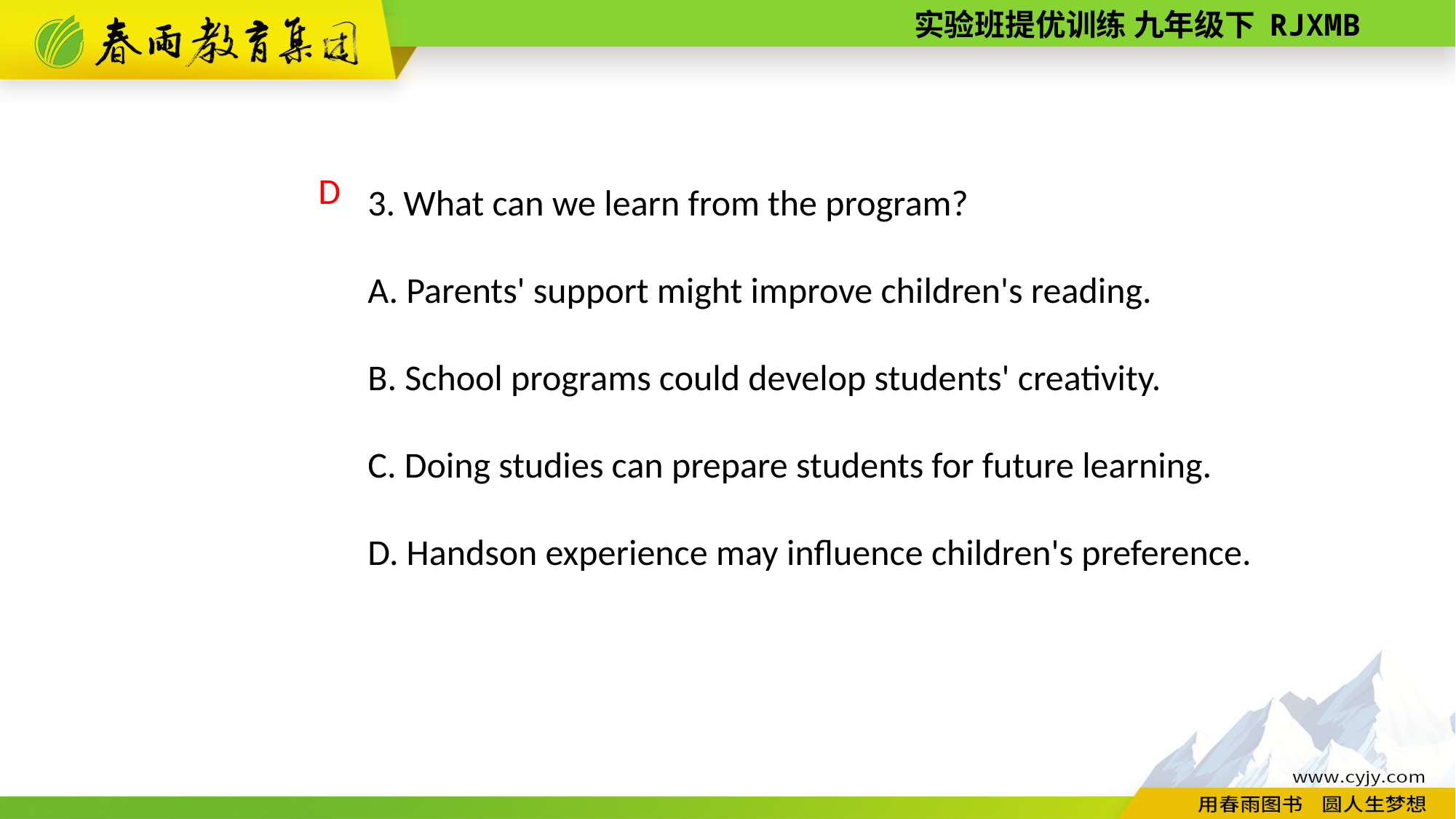

3. What can we learn from the program?
A. Parents' support might improve children's reading.
B. School programs could develop students' creativity.
C. Doing studies can prepare students for future learning.
D. Hands­on experience may influence children's preference.
D